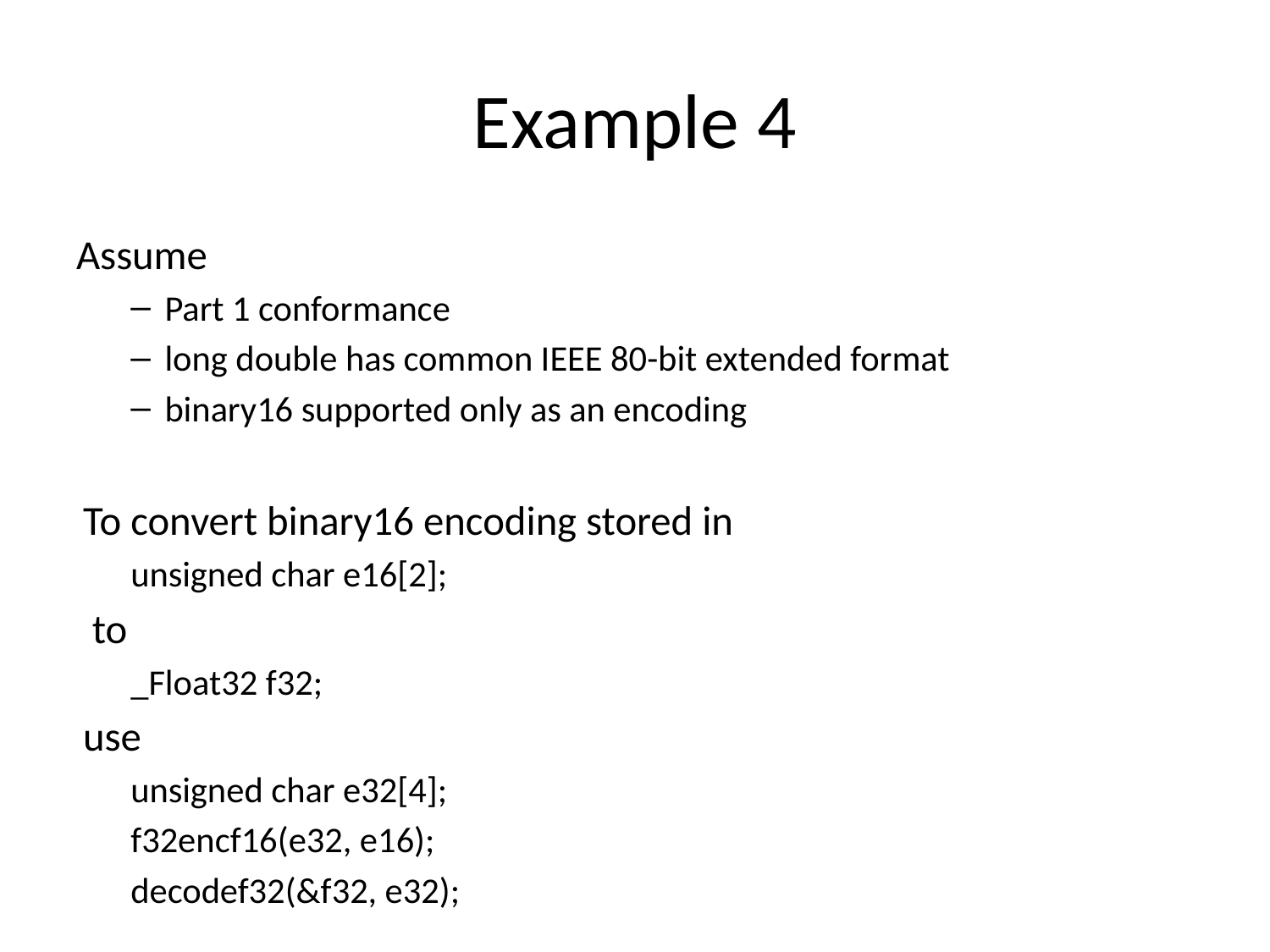

# Example 4
Assume
Part 1 conformance
long double has common IEEE 80-bit extended format
binary16 supported only as an encoding

To convert binary16 encoding stored in
unsigned char e16[2];
 to
_Float32 f32;
use
unsigned char e32[4];
f32encf16(e32, e16);
decodef32(&f32, e32);